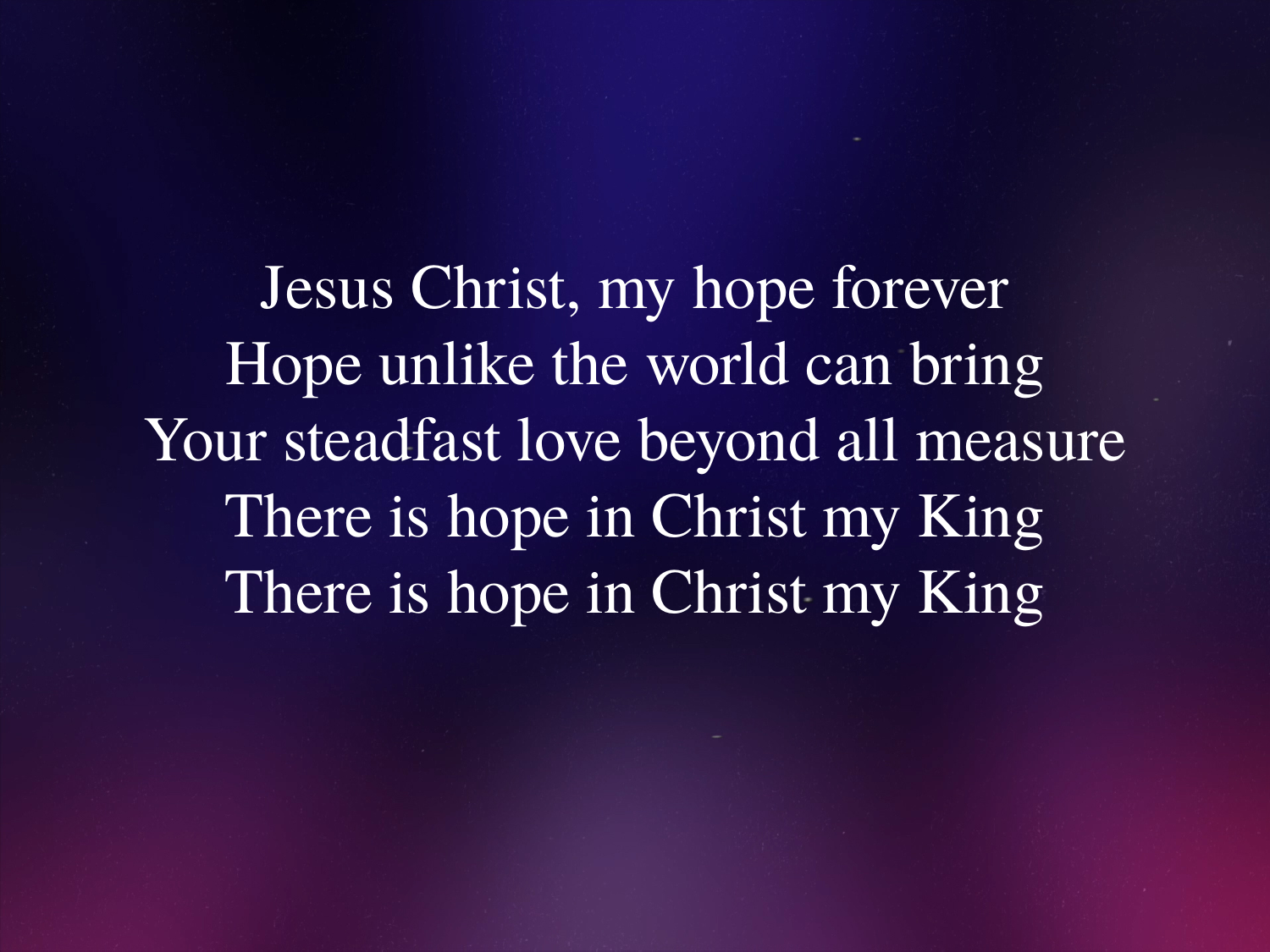

# Jesus Christ, my hope forever Hope unlike the world can bring Your steadfast love beyond all measure There is hope in Christ my King There is hope in Christ my King